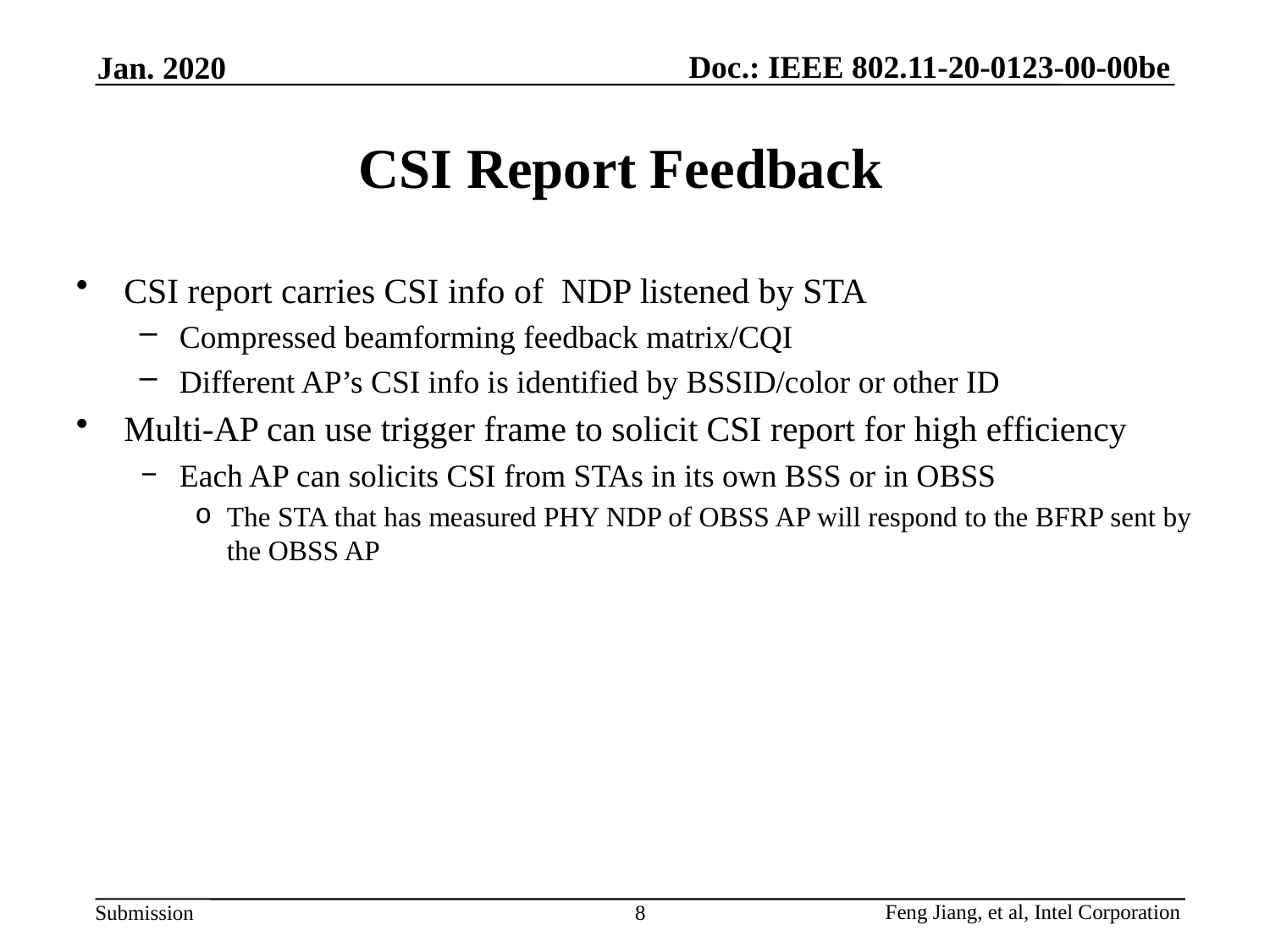

Jan. 2020
# CSI Report Feedback
CSI report carries CSI info of  NDP listened by STA
Compressed beamforming feedback matrix/CQI
Different AP’s CSI info is identified by BSSID/color or other ID
Multi-AP can use trigger frame to solicit CSI report for high efficiency
Each AP can solicits CSI from STAs in its own BSS or in OBSS
The STA that has measured PHY NDP of OBSS AP will respond to the BFRP sent by the OBSS AP

8